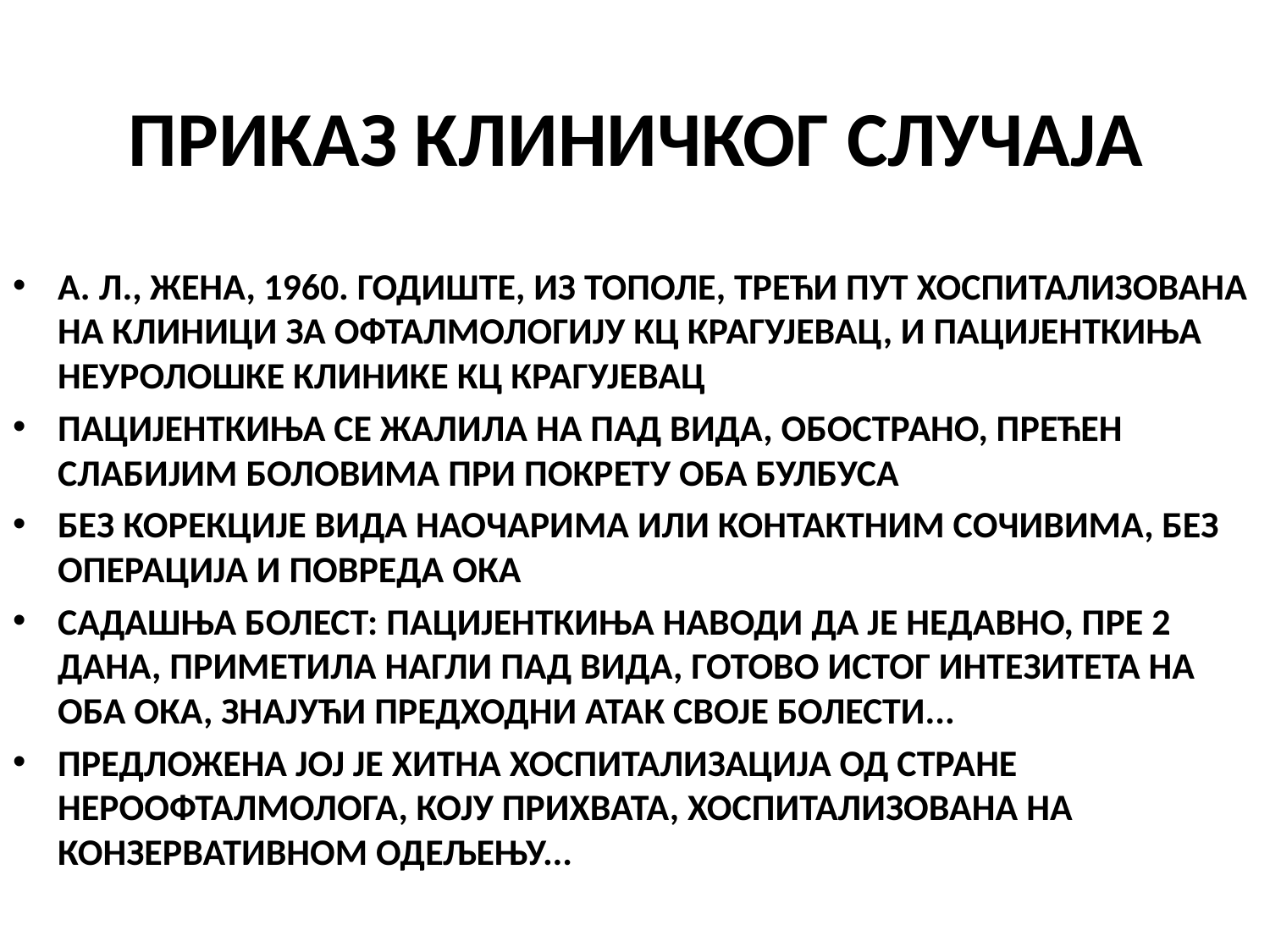

# ПРИКАЗ КЛИНИЧКОГ СЛУЧАЈА
A. Л., ЖЕНА, 1960. ГОДИШТЕ, ИЗ ТОПОЛЕ, ТРЕЋИ ПУТ ХОСПИТАЛИЗОВАНА НА КЛИНИЦИ ЗА ОФТАЛМОЛОГИЈУ КЦ КРАГУЈЕВАЦ, И ПАЦИЈЕНТКИЊА НЕУРОЛОШКЕ КЛИНИКЕ КЦ КРАГУЈЕВАЦ
ПАЦИЈЕНТКИЊА СЕ ЖАЛИЛА НА ПАД ВИДА, ОБОСТРАНО, ПРЕЋЕН СЛАБИЈИМ БОЛОВИМА ПРИ ПОКРЕТУ ОБА БУЛБУСА
БЕЗ КОРЕКЦИЈЕ ВИДА НАОЧАРИМА ИЛИ КОНТАКТНИМ СОЧИВИМА, БЕЗ ОПЕРАЦИЈА И ПОВРЕДА ОКА
САДАШЊА БОЛЕСТ: ПАЦИЈЕНТКИЊА НАВОДИ ДА ЈЕ НЕДАВНО, ПРЕ 2 ДАНА, ПРИМЕТИЛА НАГЛИ ПАД ВИДА, ГОТОВО ИСТОГ ИНТЕЗИТЕТА НА ОБА ОКА, ЗНАЈУЋИ ПРЕДХОДНИ АТАК СВОЈЕ БОЛЕСТИ...
ПРЕДЛОЖЕНА ЈОЈ ЈЕ ХИТНА ХОСПИТАЛИЗАЦИЈА ОД СТРАНЕ НЕРООФТАЛМОЛОГА, КОЈУ ПРИХВАТА, ХОСПИТАЛИЗОВАНА НА КОНЗЕРВАТИВНОМ ОДЕЉЕЊУ...